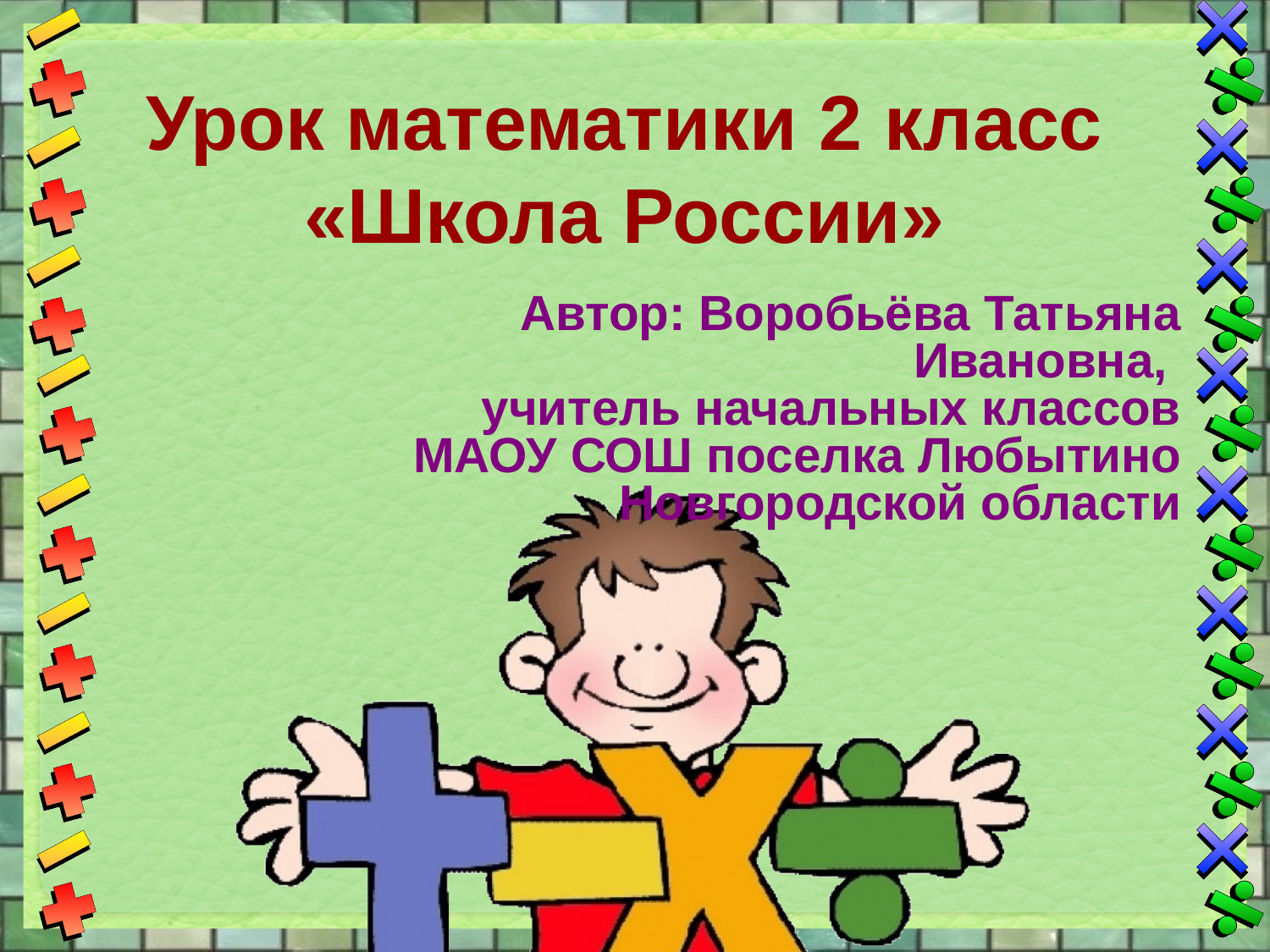

# Урок математики 2 класс «Школа России»
Автор: Воробьёва Татьяна Ивановна,
учитель начальных классов
 МАОУ СОШ поселка Любытино
Новгородской области